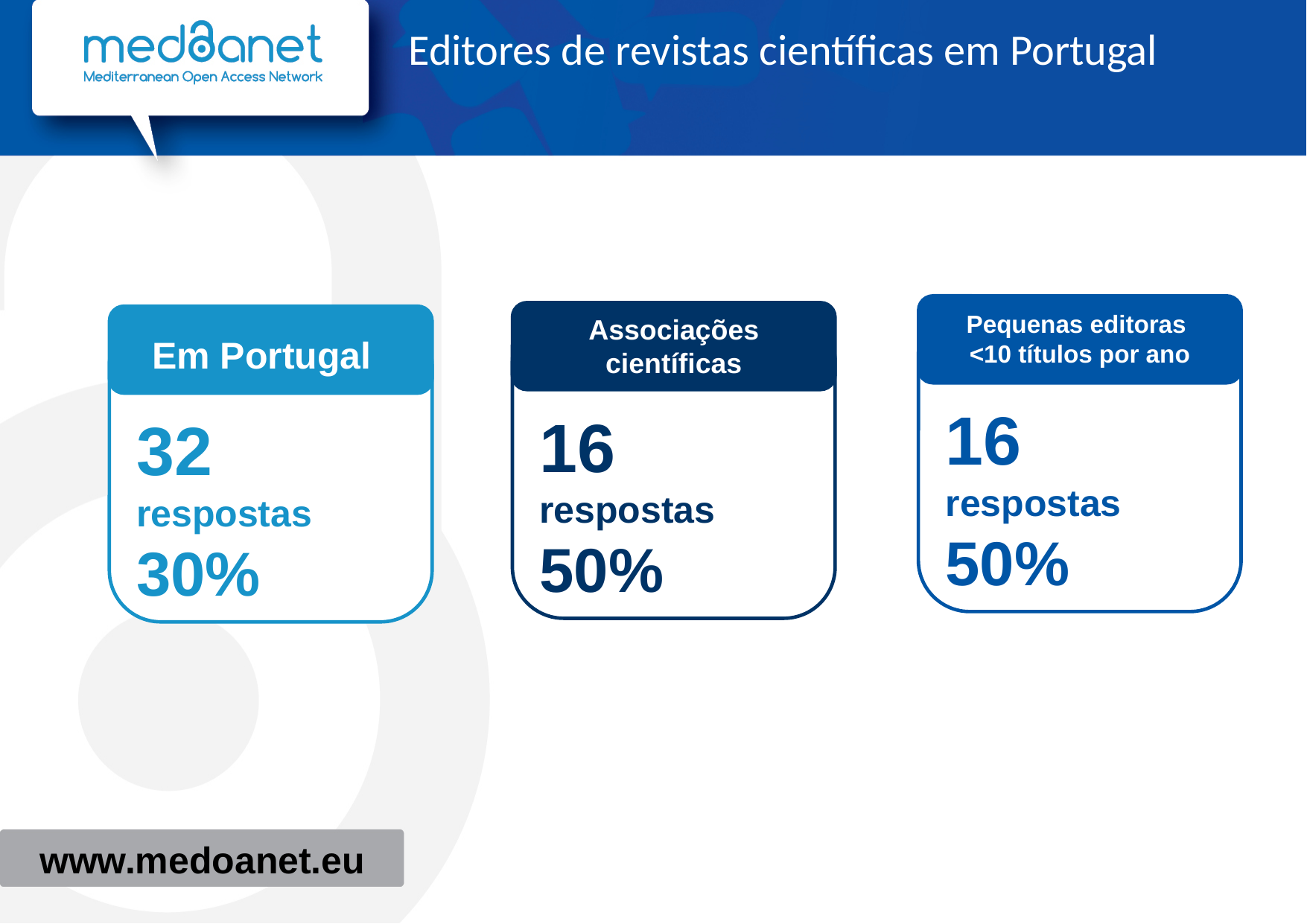

# Editores de revistas científicas em Portugal

Pequenas editoras
<10 títulos por ano

Associações científicas
Em Portugal
16 respostas
50%
16
respostas
50%
32 respostas
30%
www.medoanet.eu